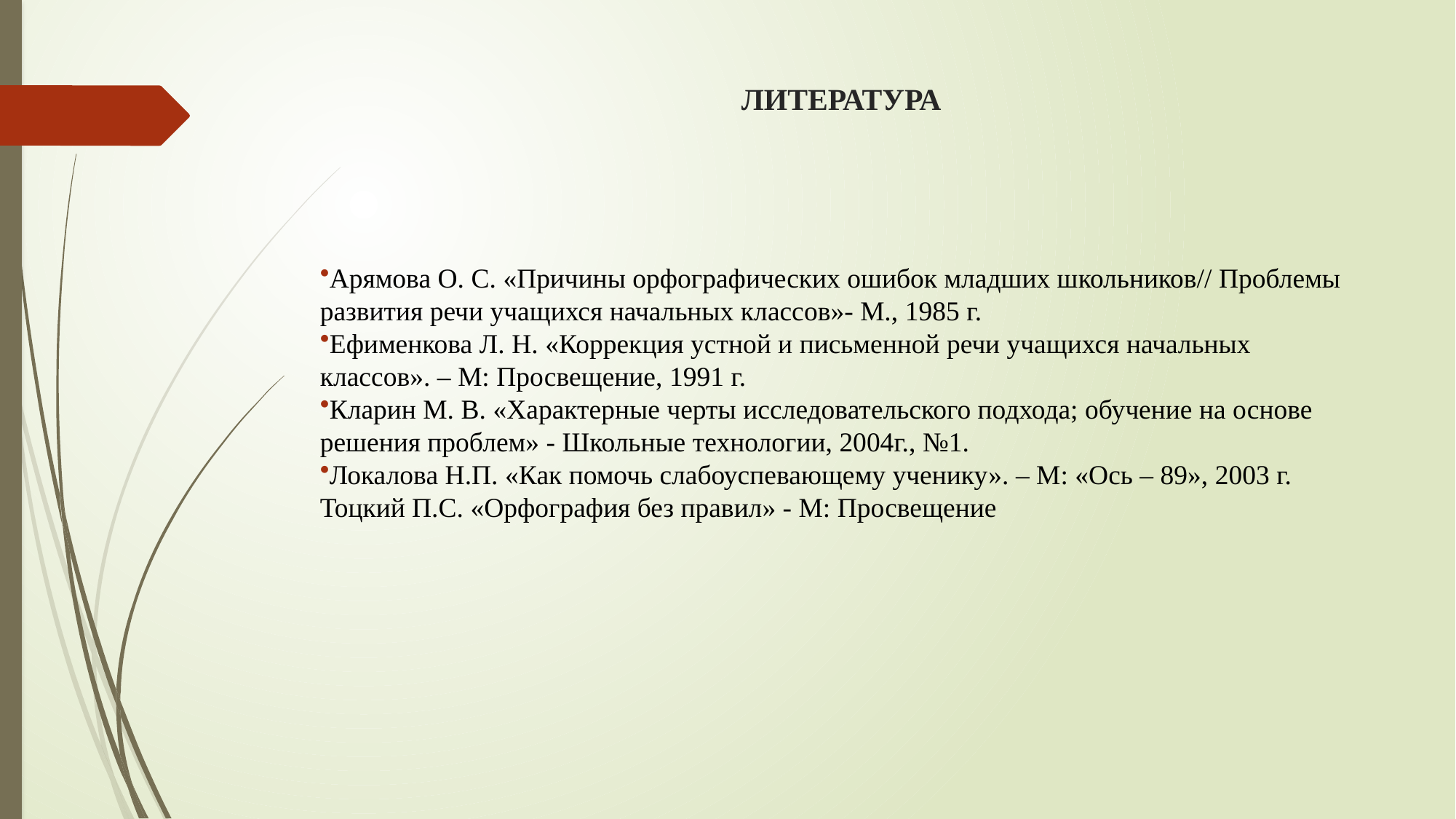

# ЛИТЕРАТУРА
Арямова О. С. «Причины орфографических ошибок младших школьников// Проблемы развития речи учащихся начальных классов»- М., 1985 г.
Ефименкова Л. Н. «Коррекция устной и письменной речи учащихся начальных классов». – М: Просвещение, 1991 г.
Кларин М. В. «Характерные черты исследовательского подхода; обучение на основе решения проблем» - Школьные технологии, 2004г., №1.
Локалова Н.П. «Как помочь слабоуспевающему ученику». – М: «Ось – 89», 2003 г.
Тоцкий П.С. «Орфография без правил» - М: Просвещение